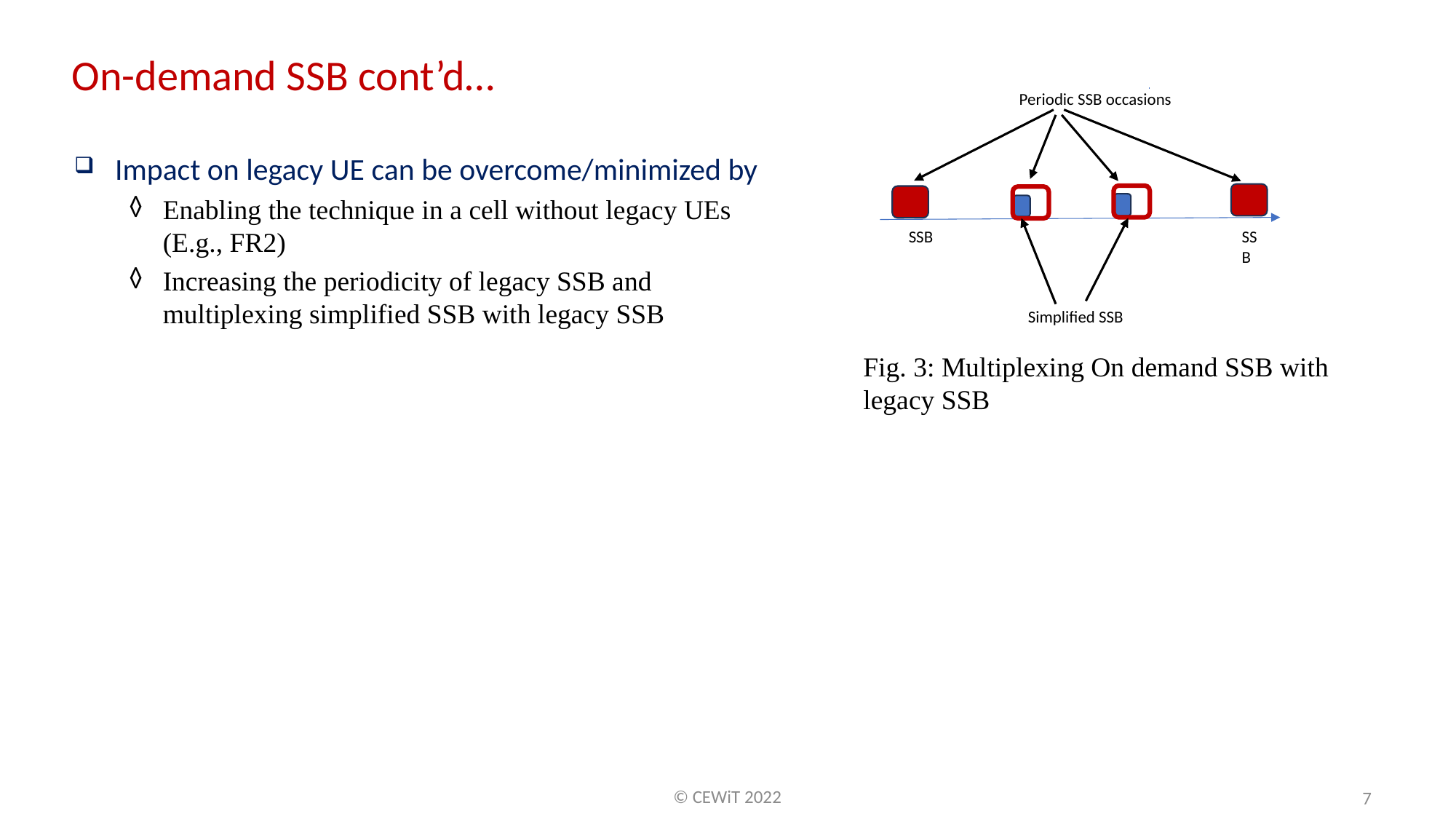

On-demand SSB cont’d…
Periodic SSB occasions

SSB
SSB
Simplified SSB
Fig. 3: Multiplexing On demand SSB with legacy SSB

Impact on legacy UE can be overcome/minimized by
Enabling the technique in a cell without legacy UEs (E.g., FR2)
Increasing the periodicity of legacy SSB and multiplexing simplified SSB with legacy SSB

© CEWiT 2022
7